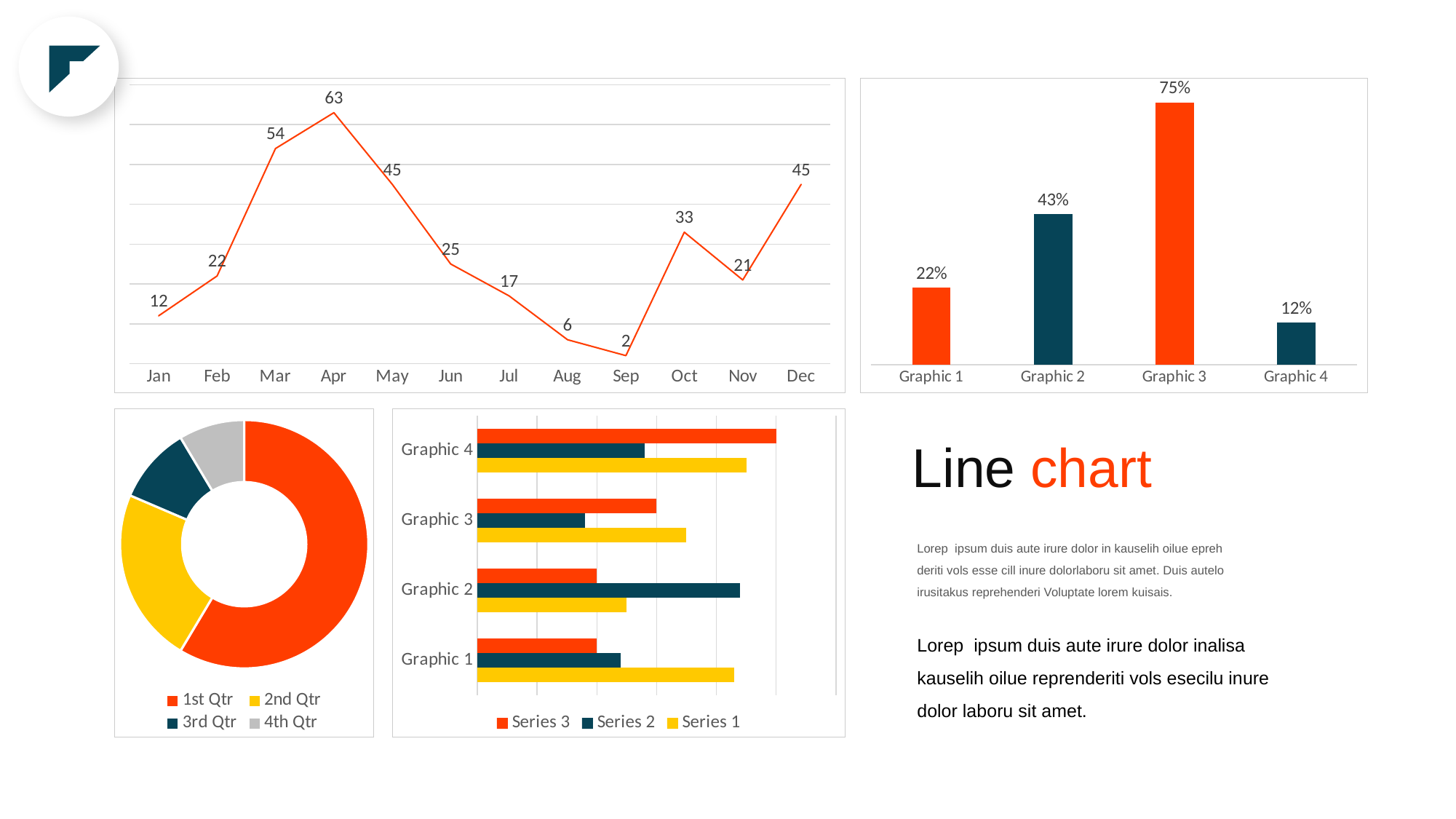

### Chart

| Category | Series 1 |
|---|---|
| Jan | 12.0 |
| Feb | 22.0 |
| Mar | 54.0 |
| Apr | 63.0 |
| May | 45.0 |
| Jun | 25.0 |
| Jul | 17.0 |
| Aug | 6.0 |
| Sep | 2.0 |
| Oct | 33.0 |
| Nov | 21.0 |
| Dec | 45.0 |

### Chart

| Category | Series 1 |
|---|---|
| Graphic 1 | 0.22 |
| Graphic 2 | 0.43 |
| Graphic 3 | 0.75 |
| Graphic 4 | 0.12 |

### Chart

| Category | Sales |
|---|---|
| 1st Qtr | 8.2 |
| 2nd Qtr | 3.2 |
| 3rd Qtr | 1.4 |
| 4th Qtr | 1.2 |

### Chart

| Category | Series 1 | Series 2 | Series 3 |
|---|---|---|---|
| Graphic 1 | 4.3 | 2.4 | 2.0 |
| Graphic 2 | 2.5 | 4.4 | 2.0 |
| Graphic 3 | 3.5 | 1.8 | 3.0 |
| Graphic 4 | 4.5 | 2.8 | 5.0 |
Line chart
Lorep  ipsum duis aute irure dolor in kauselih oilue epreh
deriti vols esse cill inure dolorlaboru sit amet. Duis autelo irusitakus reprehenderi Voluptate lorem kuisais.
Lorep  ipsum duis aute irure dolor inalisa kauselih oilue reprenderiti vols esecilu inure dolor laboru sit amet.